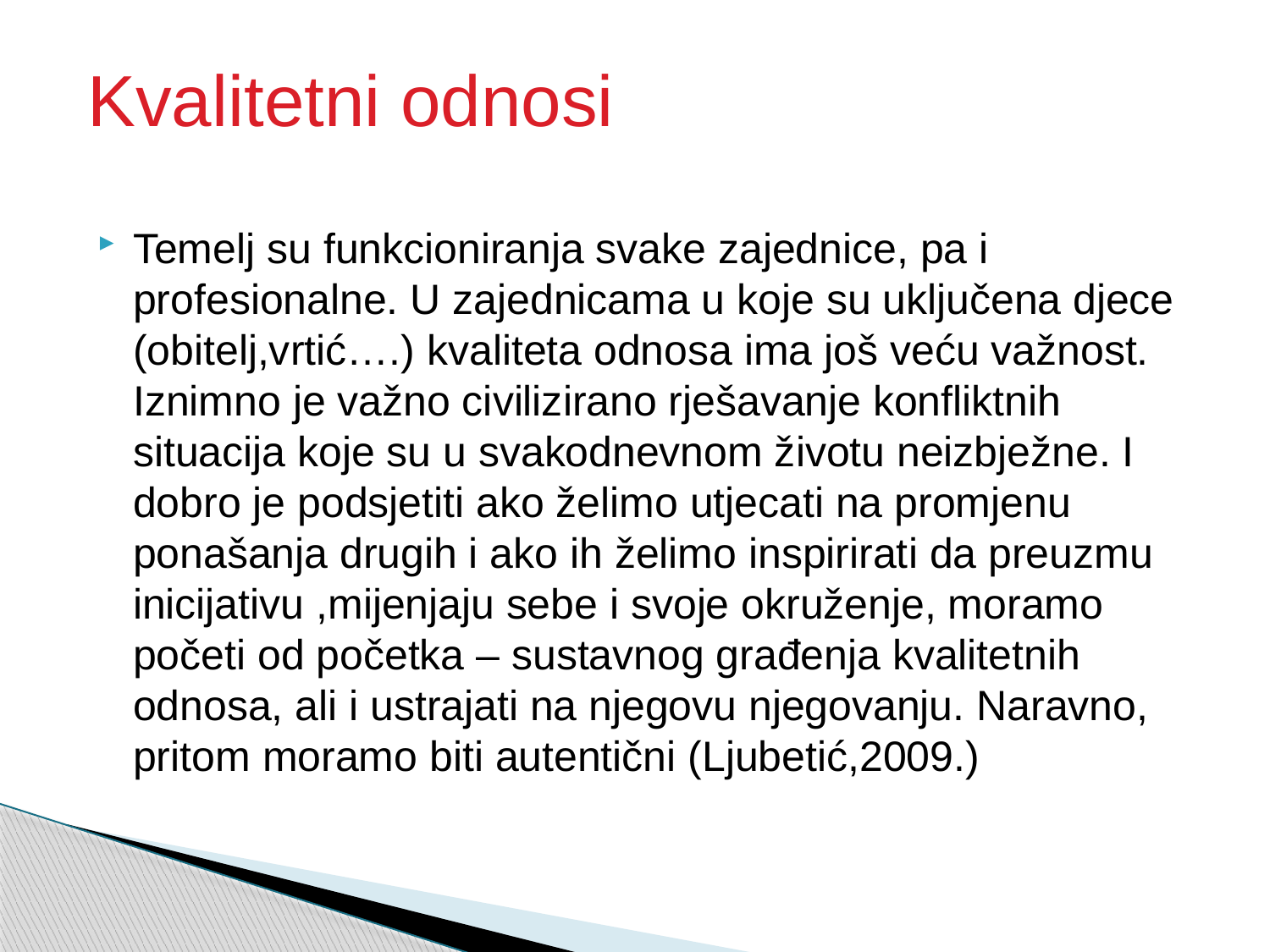

# Kvalitetni odnosi

Temelj su funkcioniranja svake zajednice, pa i profesionalne. U zajednicama u koje su uključena djece (obitelj,vrtić….) kvaliteta odnosa ima još veću važnost. Iznimno je važno civilizirano rješavanje konfliktnih situacija koje su u svakodnevnom životu neizbježne. I dobro je podsjetiti ako želimo utjecati na promjenu ponašanja drugih i ako ih želimo inspirirati da preuzmu inicijativu ,mijenjaju sebe i svoje okruženje, moramo početi od početka – sustavnog građenja kvalitetnih odnosa, ali i ustrajati na njegovu njegovanju. Naravno, pritom moramo biti autentični (Ljubetić,2009.)